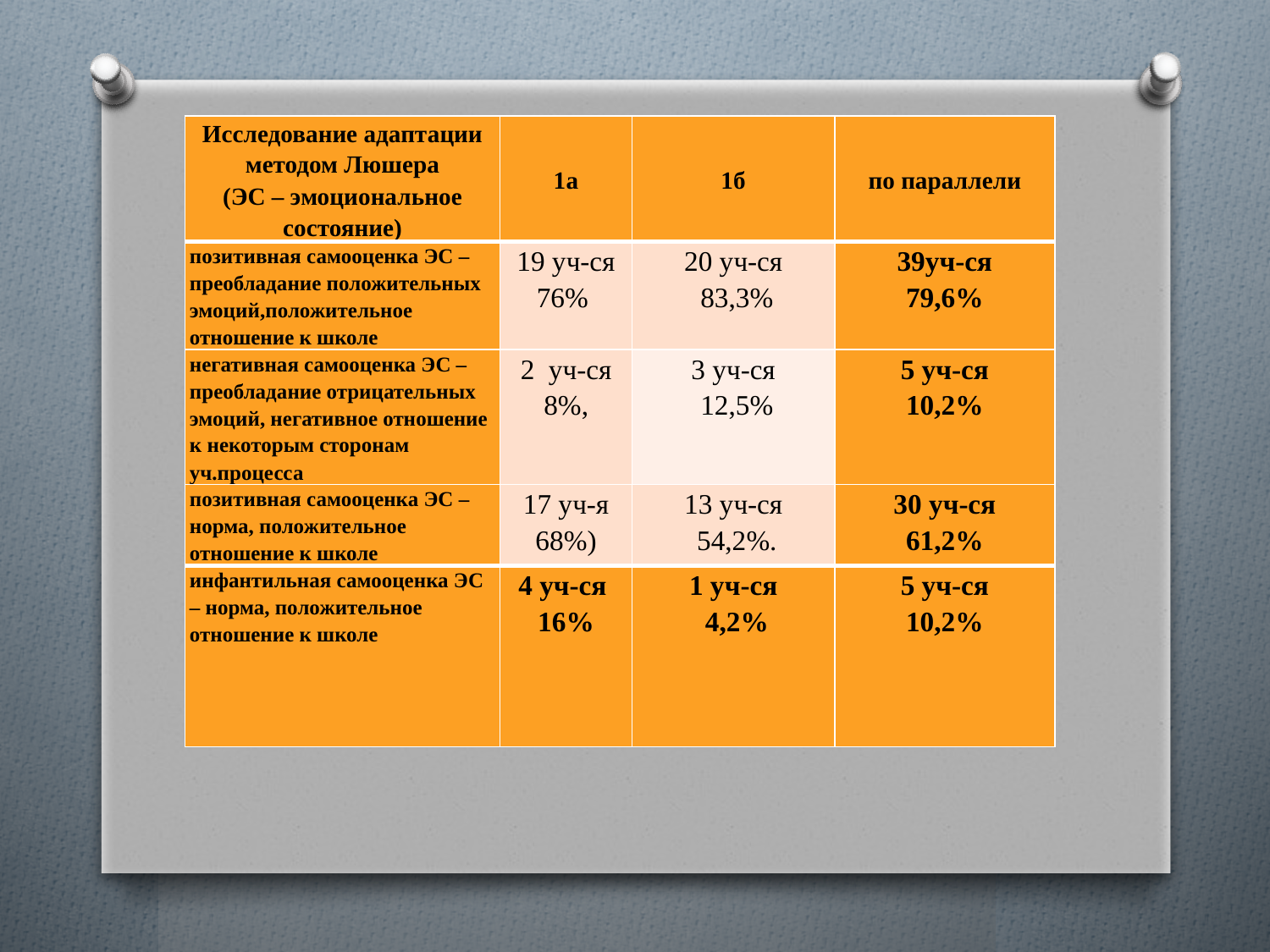

| Исследование адаптации методом Люшера (ЭС – эмоциональное состояние) | 1а | 1б | по параллели |
| --- | --- | --- | --- |
| позитивная самооценка ЭС – преобладание положительных эмоций,положительное отношение к школе | 19 уч-ся 76% | 20 уч-ся 83,3% | 39уч-ся 79,6% |
| негативная самооценка ЭС – преобладание отрицательных эмоций, негативное отношение к некоторым сторонам уч.процесса | 2 уч-ся 8%, | 3 уч-ся 12,5% | 5 уч-ся 10,2% |
| позитивная самооценка ЭС – норма, положительное отношение к школе | 17 уч-я 68%) | 13 уч-ся 54,2%. | 30 уч-ся 61,2% |
| инфантильная самооценка ЭС – норма, положительное отношение к школе | 4 уч-ся 16% | 1 уч-ся 4,2% | 5 уч-ся 10,2% |